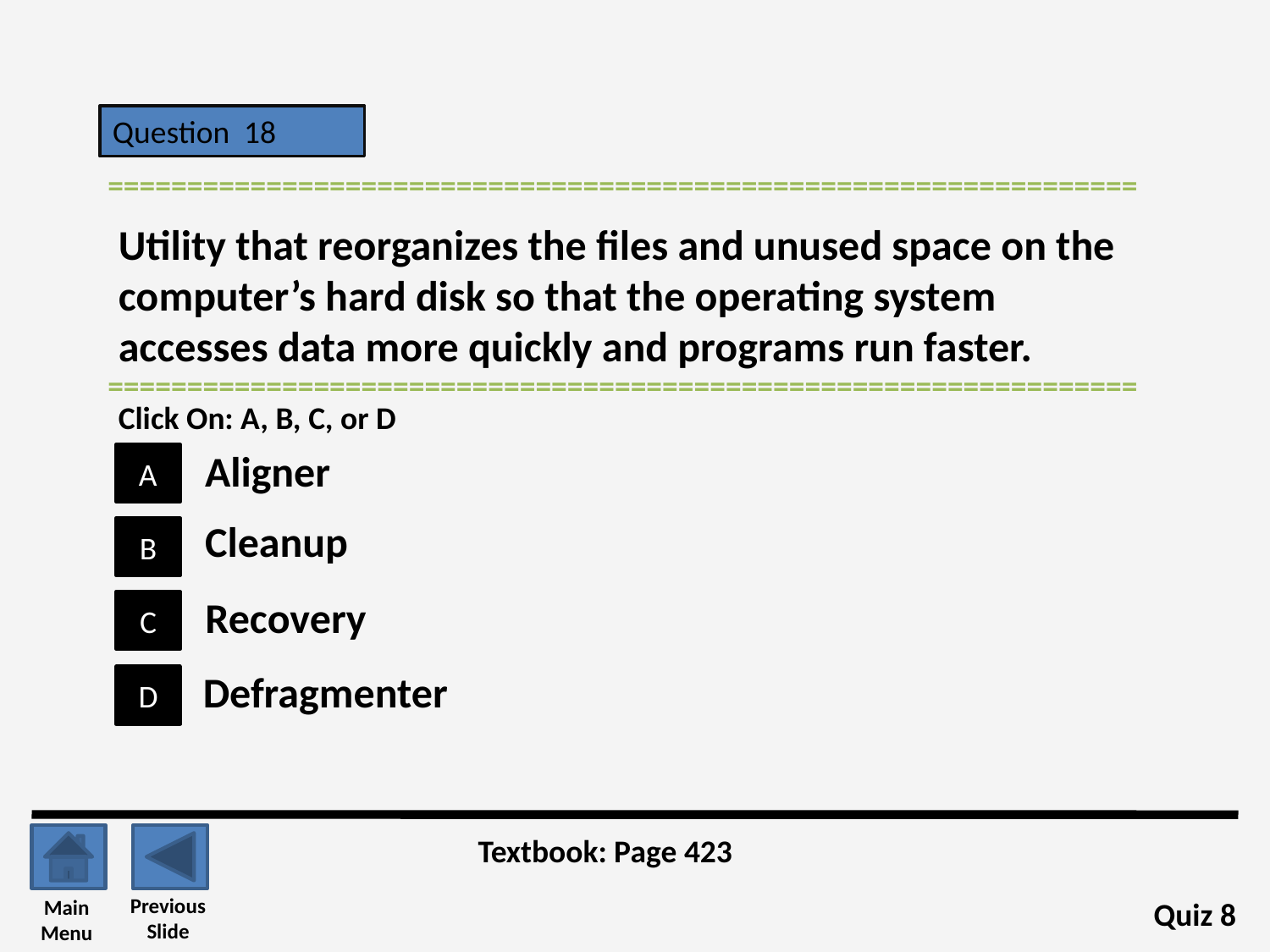

Question  18
=================================================================
Utility that reorganizes the files and unused space on the computer’s hard disk so that the operating system accesses data more quickly and programs run faster.
=================================================================
Click On: A, B, C, or D

Aligner
A
Cleanup
B
Recovery
C
Defragmenter
D

Textbook: Page 423
Previous
Slide
Main
Menu
Quiz 8